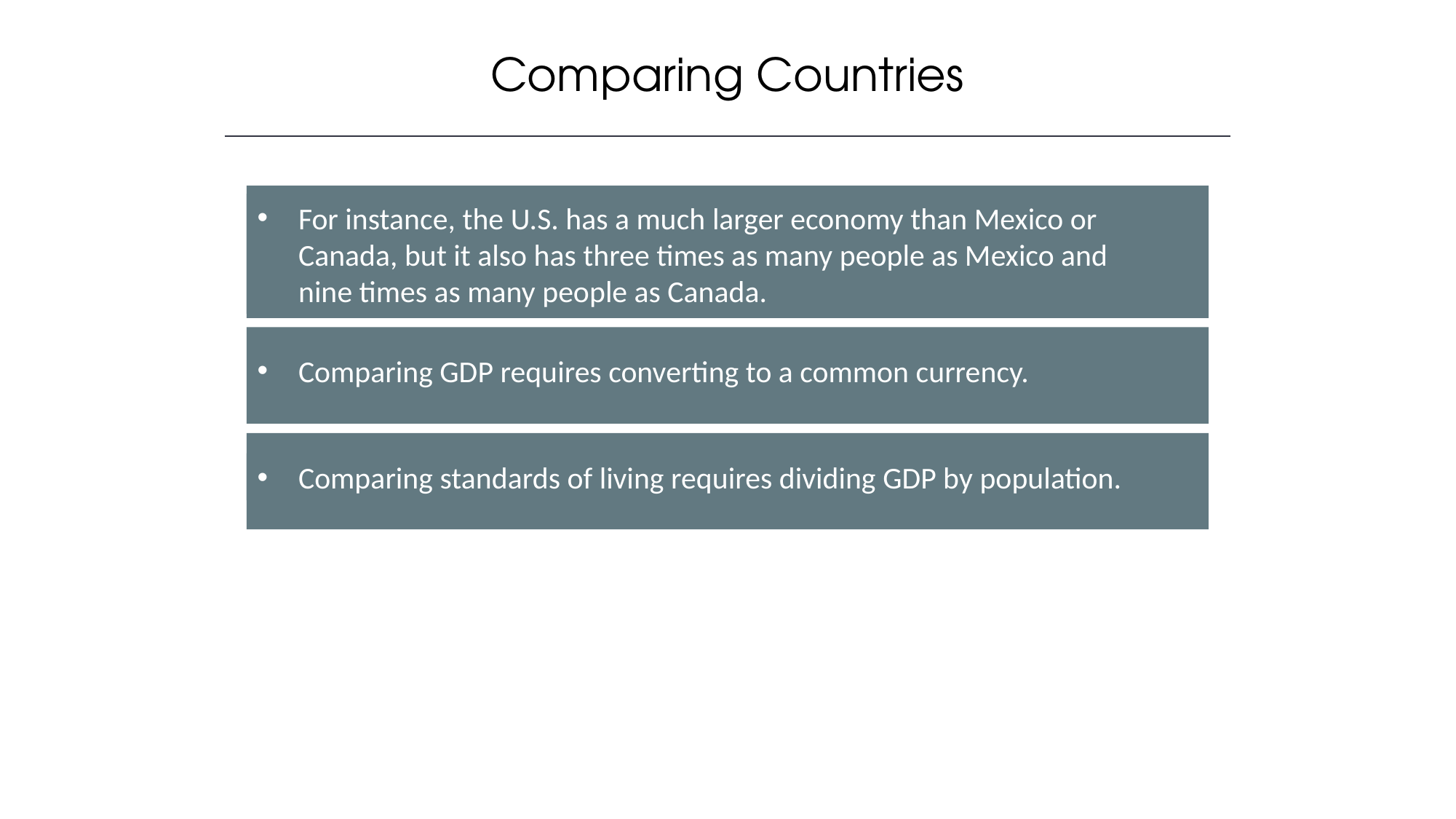

Comparing Countries
HAWKES LEARNING

For instance, the U.S. has a much larger economy than Mexico or Canada, but it also has three times as many people as Mexico and nine times as many people as Canada.

Comparing GDP requires converting to a common currency.

Comparing standards of living requires dividing GDP by population.